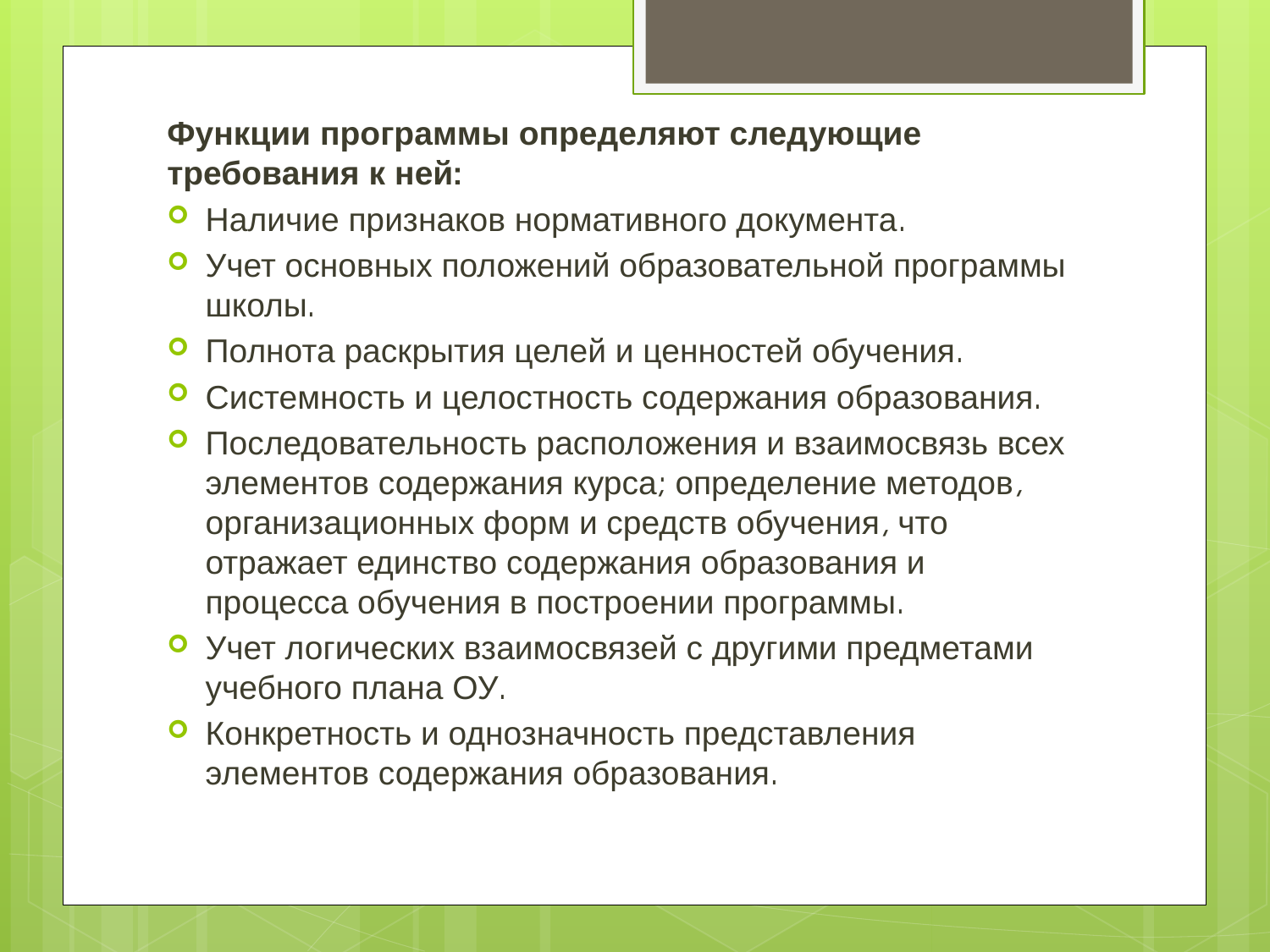

Функции программы определяют следующие требования к ней:
Наличие признаков нормативного документа.
Учет основных положений образовательной программы школы.
Полнота раскрытия целей и ценностей обучения.
Системность и целостность содержания образования.
Последовательность расположения и взаимосвязь всех элементов содержания курса; определение методов, организационных форм и средств обучения, что отражает единство содержания образования и процесса обучения в построении программы.
Учет логических взаимосвязей с другими предметами учебного плана ОУ.
Конкретность и однозначность представления элементов содержания образования.